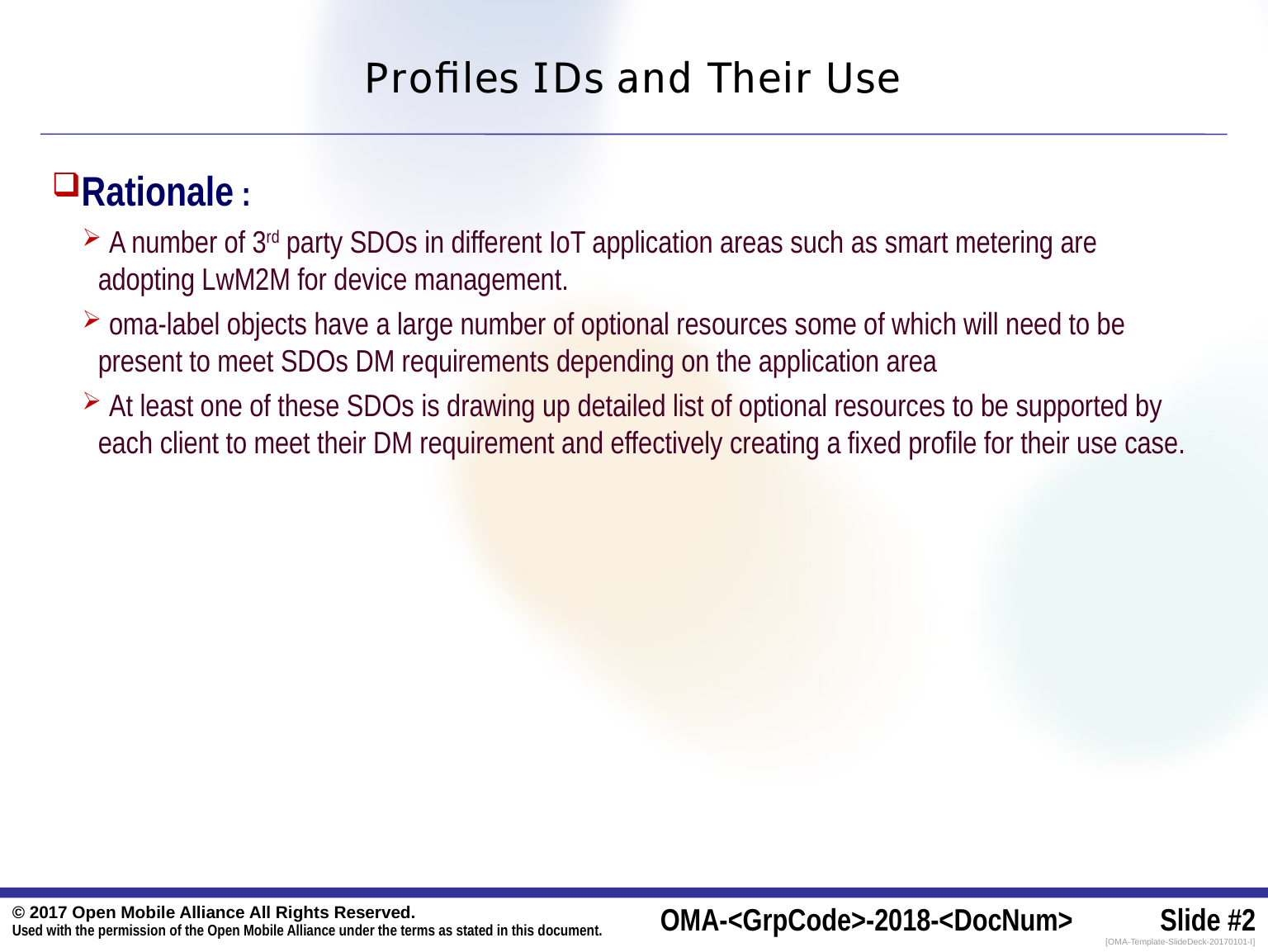

# Profiles IDs and Their Use
Rationale :
 A number of 3rd party SDOs in different IoT application areas such as smart metering are adopting LwM2M for device management.
 oma-label objects have a large number of optional resources some of which will need to be present to meet SDOs DM requirements depending on the application area
 At least one of these SDOs is drawing up detailed list of optional resources to be supported by each client to meet their DM requirement and effectively creating a fixed profile for their use case.